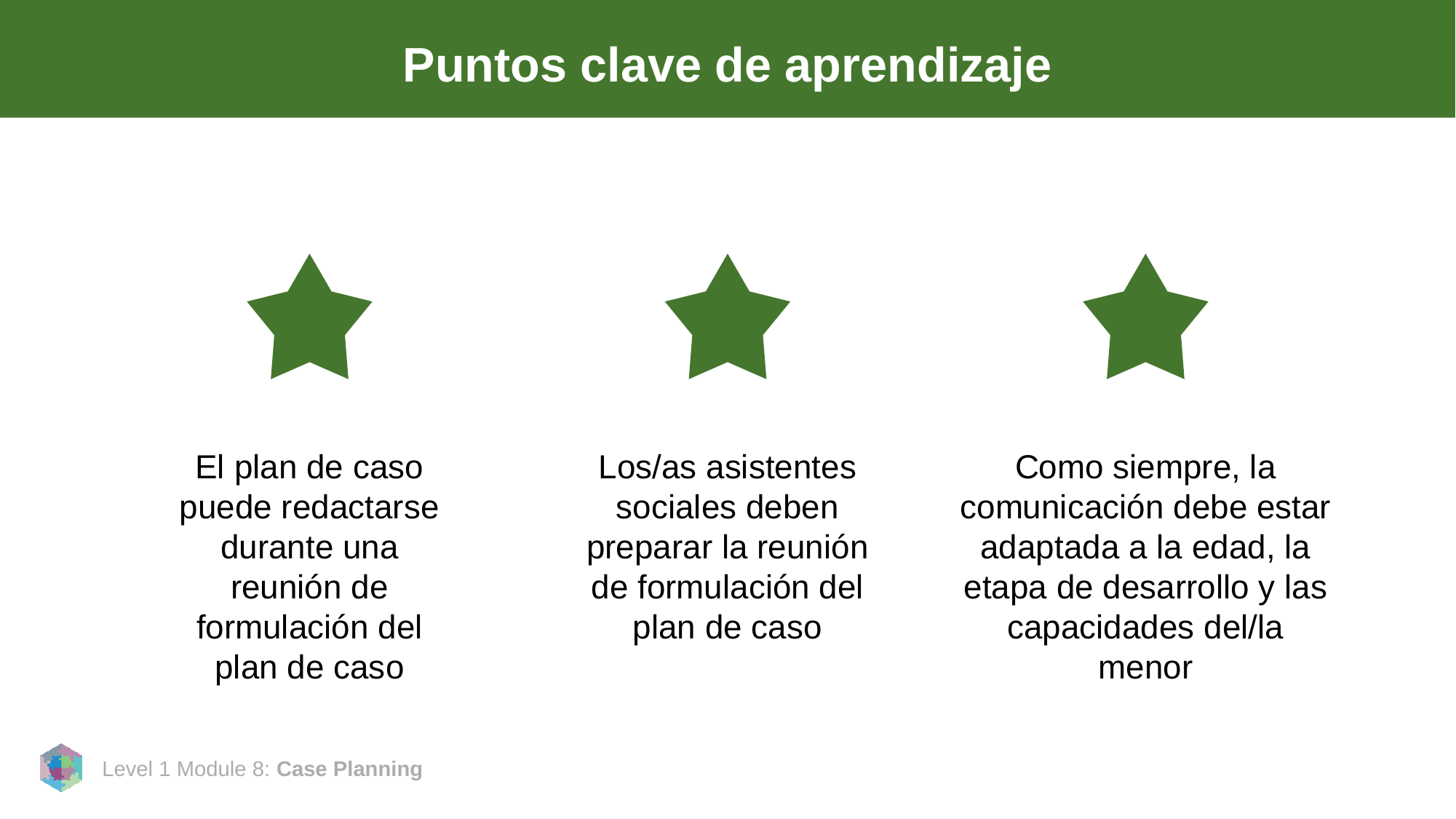

# Puntos clave de aprendizaje

El plan de caso puede redactarse durante una reunión de formulación del plan de caso
Los/as asistentes sociales deben preparar la reunión de formulación del plan de caso
Como siempre, la comunicación debe estar adaptada a la edad, la etapa de desarrollo y las capacidades del/la menor